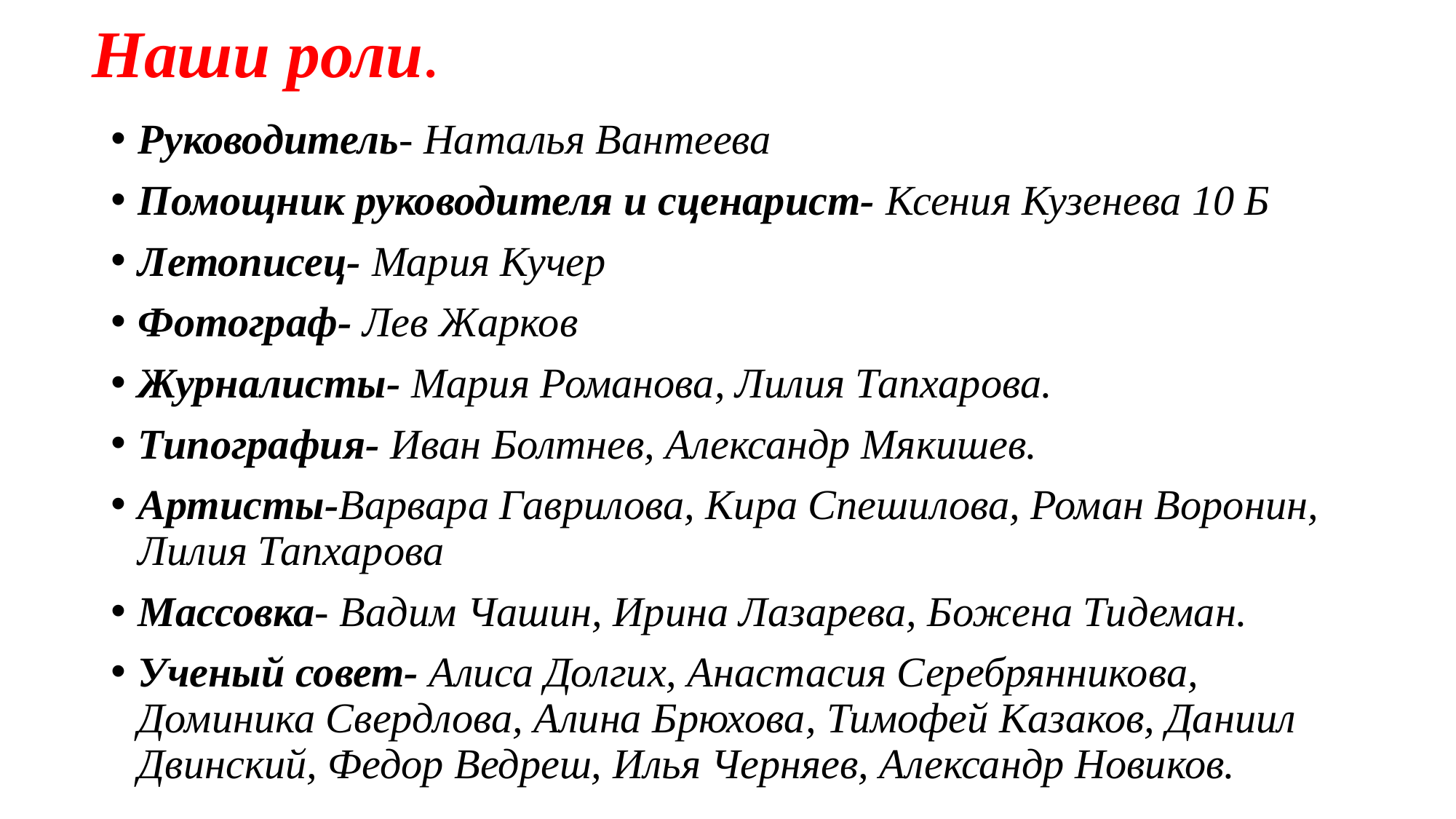

# Наши роли.
Руководитель- Наталья Вантеева
Помощник руководителя и сценарист- Ксения Кузенева 10 Б
Летописец- Мария Кучер
Фотограф- Лев Жарков
Журналисты- Мария Романова, Лилия Тапхарова.
Типография- Иван Болтнев, Александр Мякишев.
Артисты-Варвара Гаврилова, Кира Спешилова, Роман Воронин, Лилия Тапхарова
Массовка- Вадим Чашин, Ирина Лазарева, Божена Тидеман.
Ученый совет- Алиса Долгих, Анастасия Серебрянникова, Доминика Свердлова, Алина Брюхова, Тимофей Казаков, Даниил Двинский, Федор Ведреш, Илья Черняев, Александр Новиков.